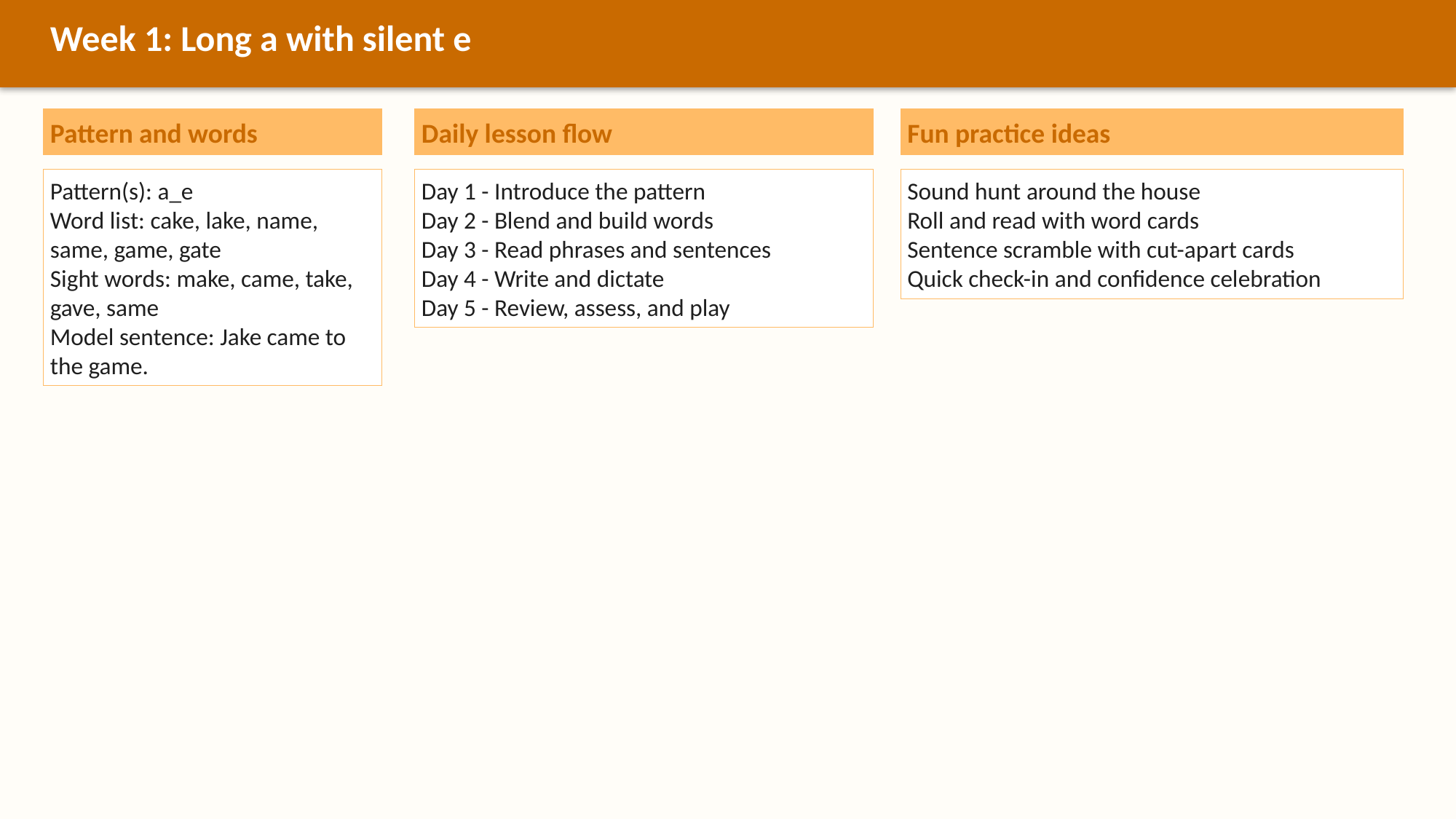

Week 1: Long a with silent e
Pattern and words
Daily lesson flow
Fun practice ideas
Pattern(s): a_e
Word list: cake, lake, name, same, game, gate
Sight words: make, came, take, gave, same
Model sentence: Jake came to the game.
Day 1 - Introduce the pattern
Day 2 - Blend and build words
Day 3 - Read phrases and sentences
Day 4 - Write and dictate
Day 5 - Review, assess, and play
Sound hunt around the house
Roll and read with word cards
Sentence scramble with cut-apart cards
Quick check-in and confidence celebration